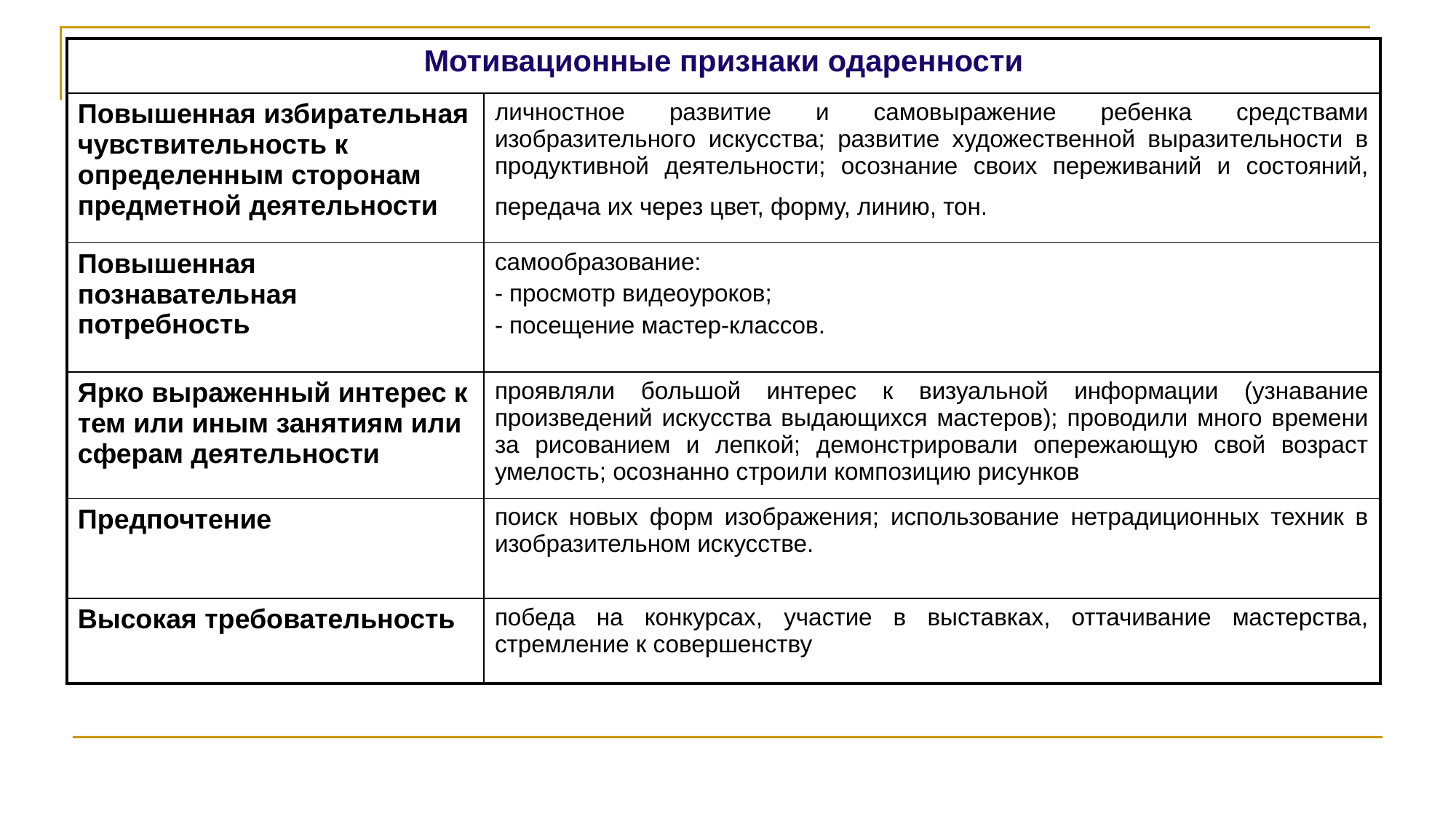

#
| Мотивационные признаки одаренности |  |
| --- | --- |
| Повышенная избирательная чувствительность к определенным сторонам предметной деятельности | личностное развитие и самовыражение ребенка средствами изобразительного искусства; развитие художественной выразительности в продуктивной деятельности; осознание своих переживаний и состояний, передача их через цвет, форму, линию, тон. |
| Повышенная познавательная потребность | самообразование: - просмотр видеоуроков; - посещение мастер-классов. |
| Ярко выраженный интерес к тем или иным занятиям или сферам деятельности | проявляли большой интерес к визуальной информации (узнавание произведений искусства выдающихся мастеров); проводили много времени за рисованием и лепкой; демонстрировали опережающую свой возраст умелость; осознанно строили композицию рисунков |
| Предпочтение | поиск новых форм изображения; использование нетрадиционных техник в изобразительном искусстве. |
| Высокая требовательность | победа на конкурсах, участие в выставках, оттачивание мастерства, стремление к совершенству |